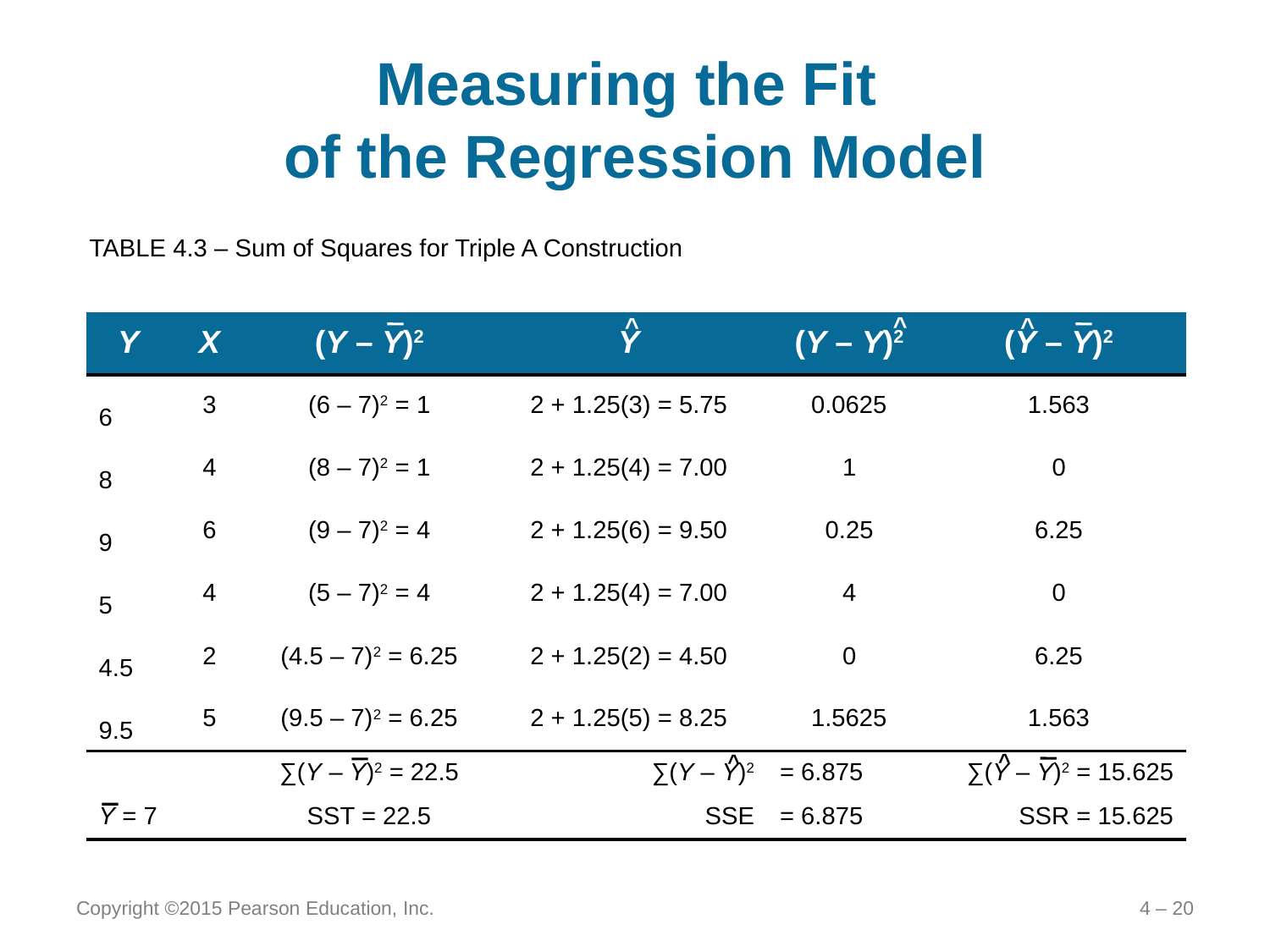

# Measuring the Fit of the Regression Model
TABLE 4.3 – Sum of Squares for Triple A Construction
^
^
^

^
^

| Y | X | (Y – Y)2 | Y | (Y – Y)2 | (Y – Y)2 |
| --- | --- | --- | --- | --- | --- |
| 6 | 3 | (6 – 7)2 = 1 | 2 + 1.25(3) = 5.75 | 0.0625 | 1.563 |
| 8 | 4 | (8 – 7)2 = 1 | 2 + 1.25(4) = 7.00 | 1 | 0 |
| 9 | 6 | (9 – 7)2 = 4 | 2 + 1.25(6) = 9.50 | 0.25 | 6.25 |
| 5 | 4 | (5 – 7)2 = 4 | 2 + 1.25(4) = 7.00 | 4 | 0 |
| 4.5 | 2 | (4.5 – 7)2 = 6.25 | 2 + 1.25(2) = 4.50 | 0 | 6.25 |
| 9.5 | 5 | (9.5 – 7)2 = 6.25 | 2 + 1.25(5) = 8.25 | 1.5625 | 1.563 |
|  |  | ∑(Y – Y)2 = 22.5 | ∑(Y – Y)2 | = 6.875 | ∑(Y – Y)2 = 15.625 |
| Y = 7 |  | SST = 22.5 | SSE | = 6.875 | SSR = 15.625 |
Copyright ©2015 Pearson Education, Inc.
4 – 20